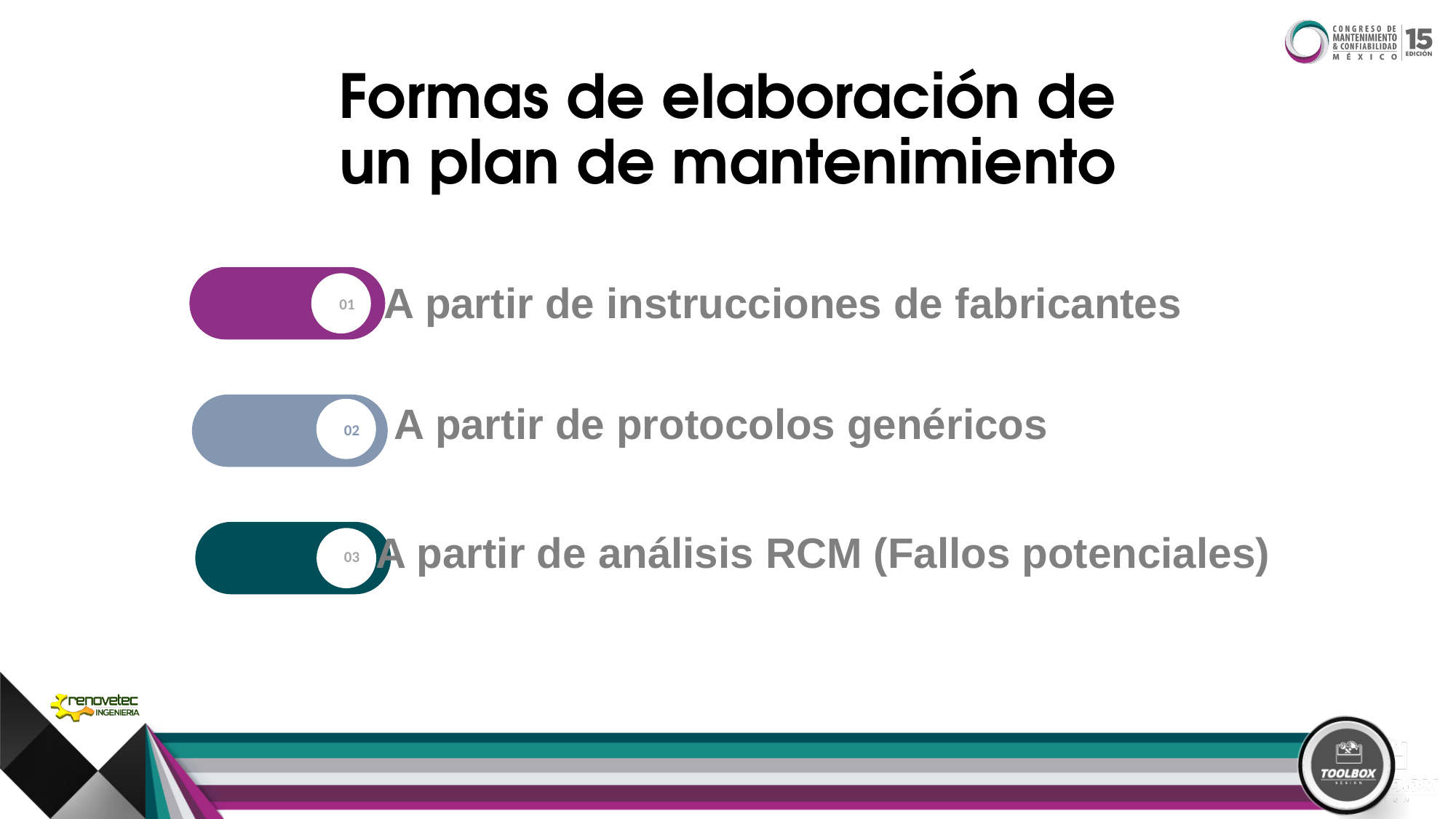

# Formas de elaboración de un plan de mantenimiento

A partir de instrucciones de fabricantes

01
A partir de protocolos genéricos

02
A partir de análisis RCM (Fallos potenciales)

03